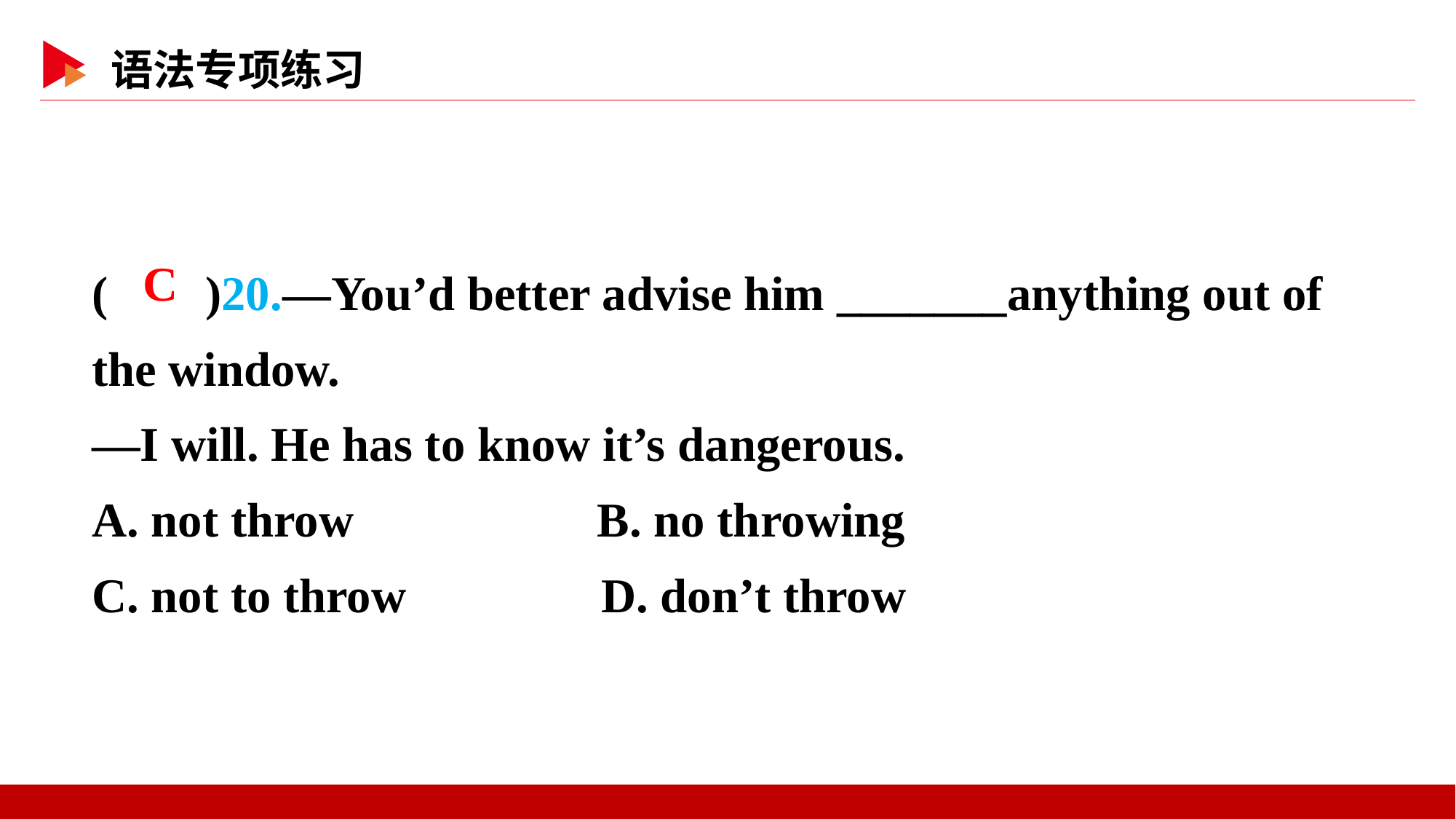

(        )20.—You’d better advise him _______anything out of the window.
—I will. He has to know it’s dangerous.
A. not throw                    B. no throwing
C. not to throw                D. don’t throw
   C